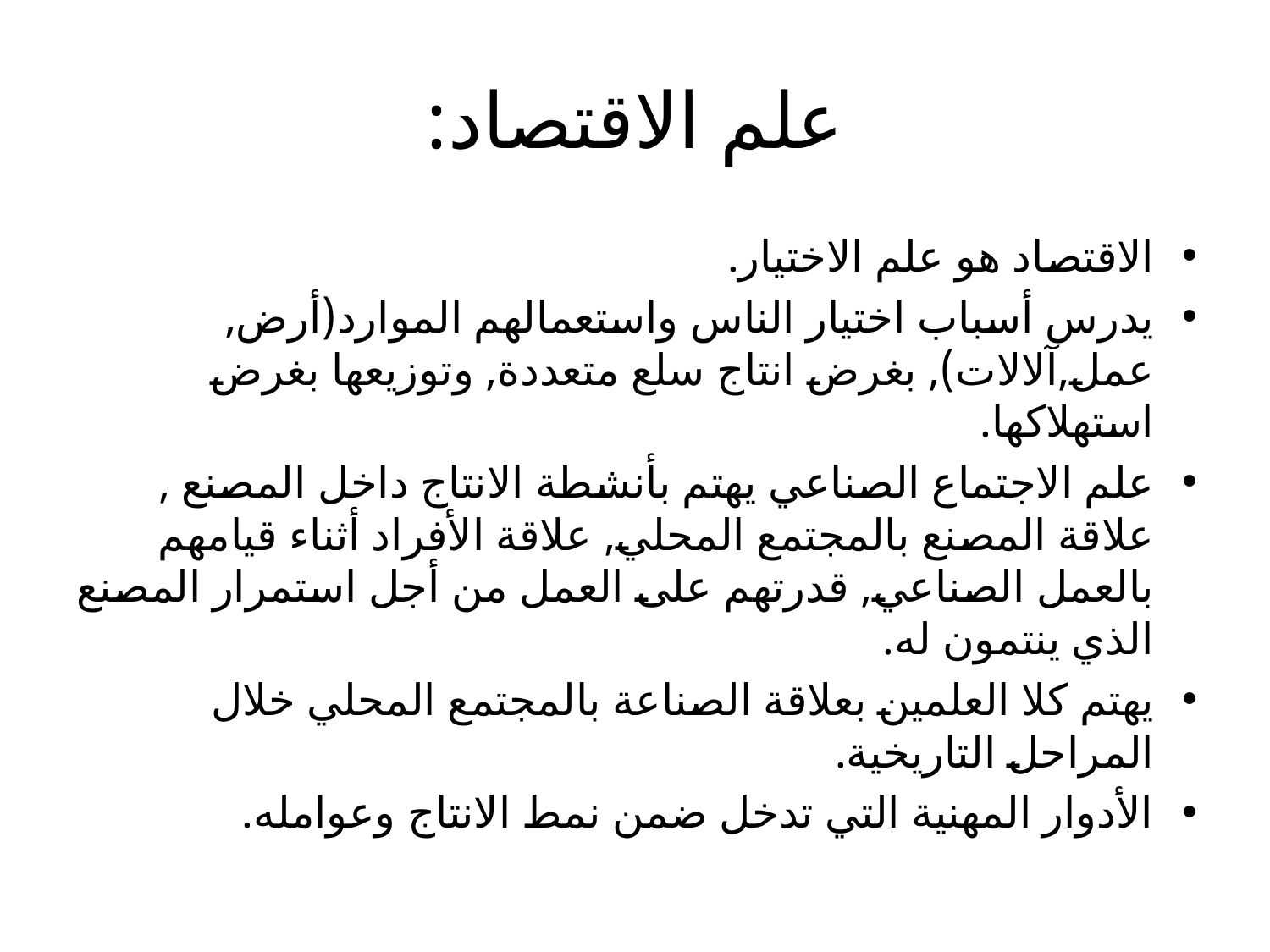

# علم الاقتصاد:
الاقتصاد هو علم الاختيار.
يدرس أسباب اختيار الناس واستعمالهم الموارد(أرض, عمل,آلالات), بغرض انتاج سلع متعددة, وتوزيعها بغرض استهلاكها.
علم الاجتماع الصناعي يهتم بأنشطة الانتاج داخل المصنع , علاقة المصنع بالمجتمع المحلي, علاقة الأفراد أثناء قيامهم بالعمل الصناعي, قدرتهم على العمل من أجل استمرار المصنع الذي ينتمون له.
يهتم كلا العلمين بعلاقة الصناعة بالمجتمع المحلي خلال المراحل التاريخية.
الأدوار المهنية التي تدخل ضمن نمط الانتاج وعوامله.